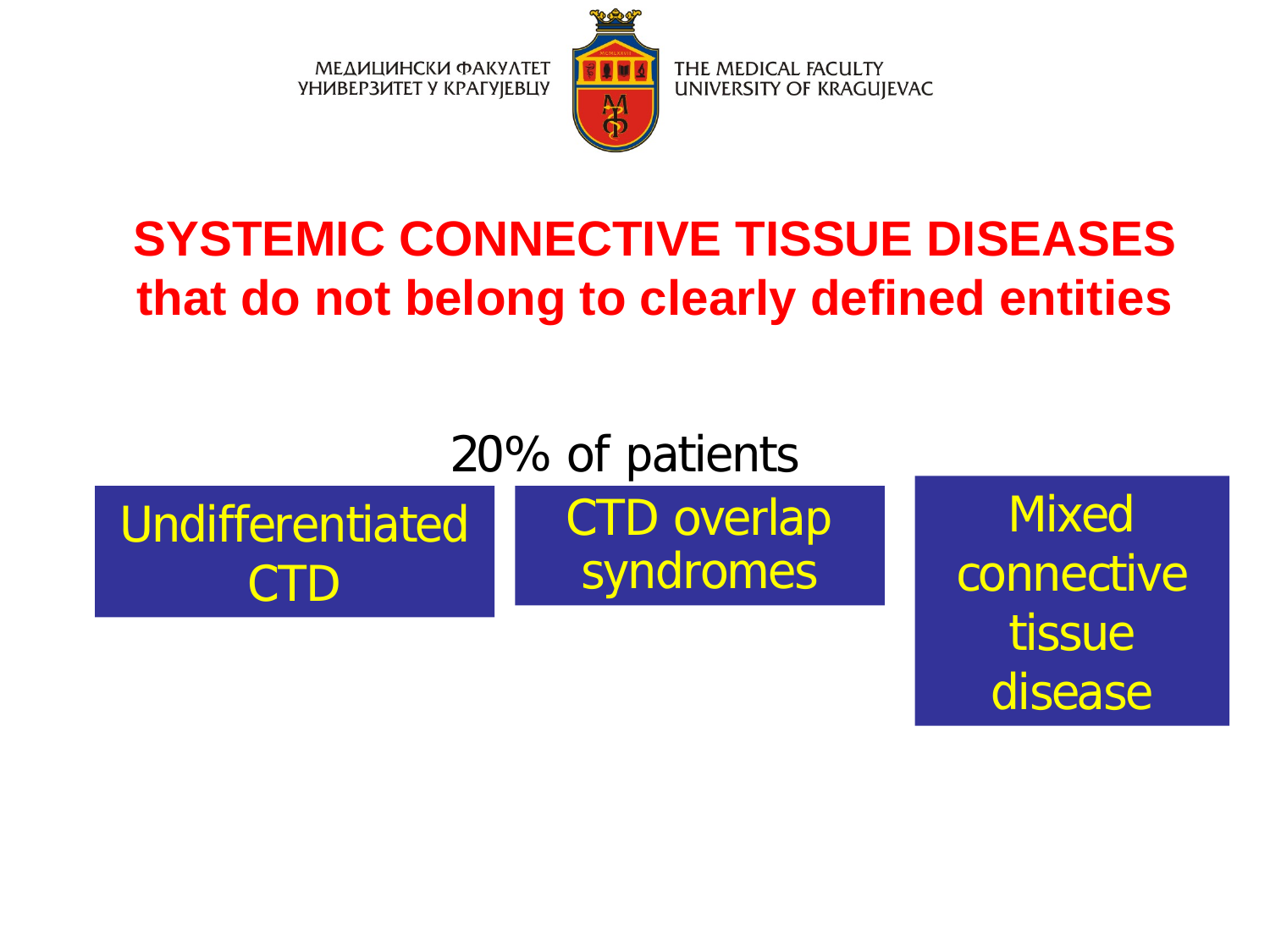

SYSTEMIC CONNECTIVE TISSUE DISEASES
that do not belong to clearly defined entities
20% of patients

Mixed connective tissue disease
Undifferentiated CTD
CTD overlap syndromes